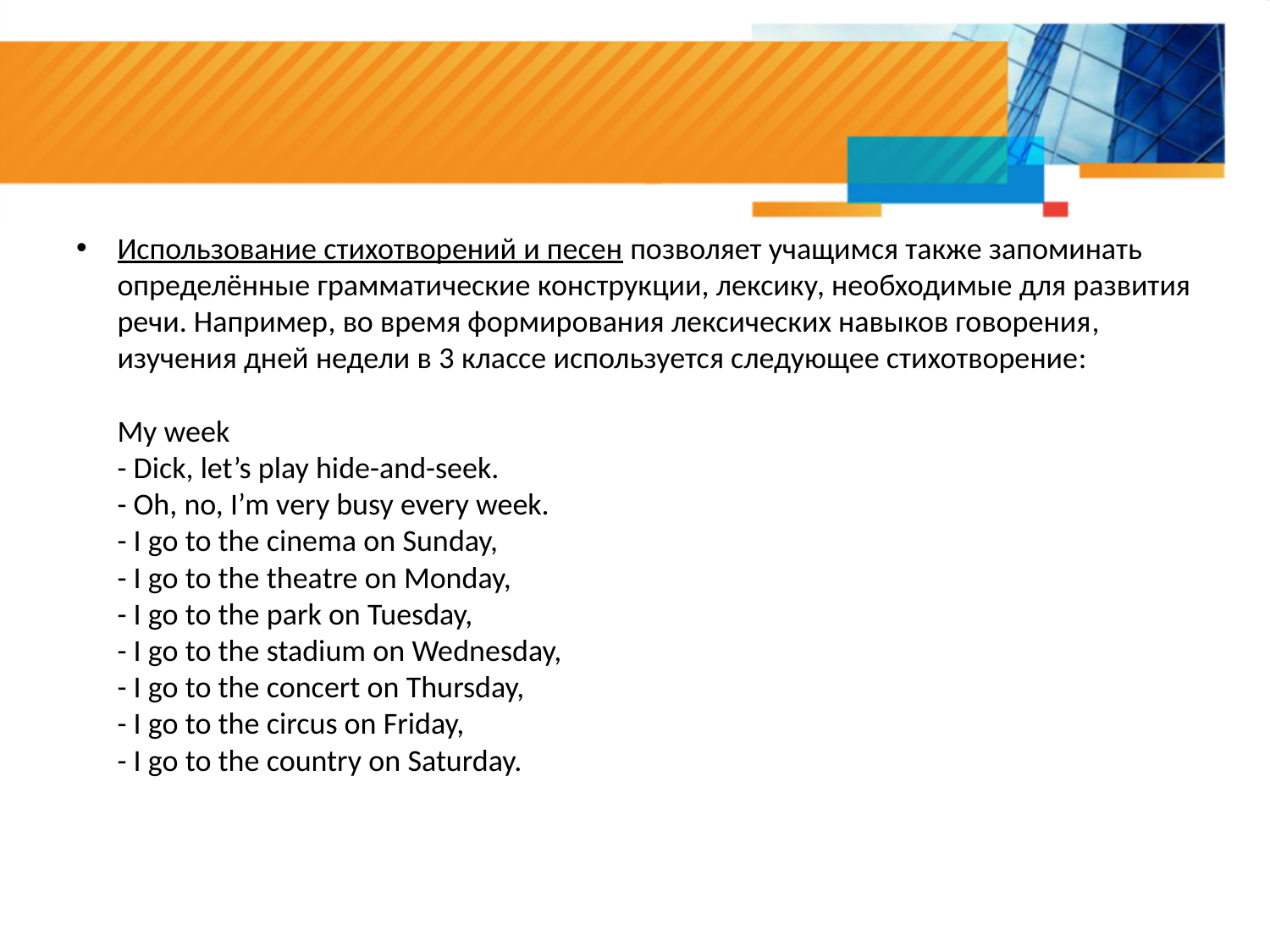

#
Использование стихотворений и песен позволяет учащимся также запоминать определённые грамматические конструкции, лексику, необходимые для развития речи. Например, во время формирования лексических навыков говорения, изучения дней недели в 3 классе используется следующее стихотворение:
My week
- Dick, let’s play hide-and-seek.
- Oh, no, I’m very busy every week.
- I go to the cinema on Sunday,
- I go to the theatre on Monday, 
- I go to the park on Tuesday,
- I go to the stadium on Wednesday,
- I go to the concert on Thursday,
- I go to the circus on Friday,
- I go to the country on Saturday.